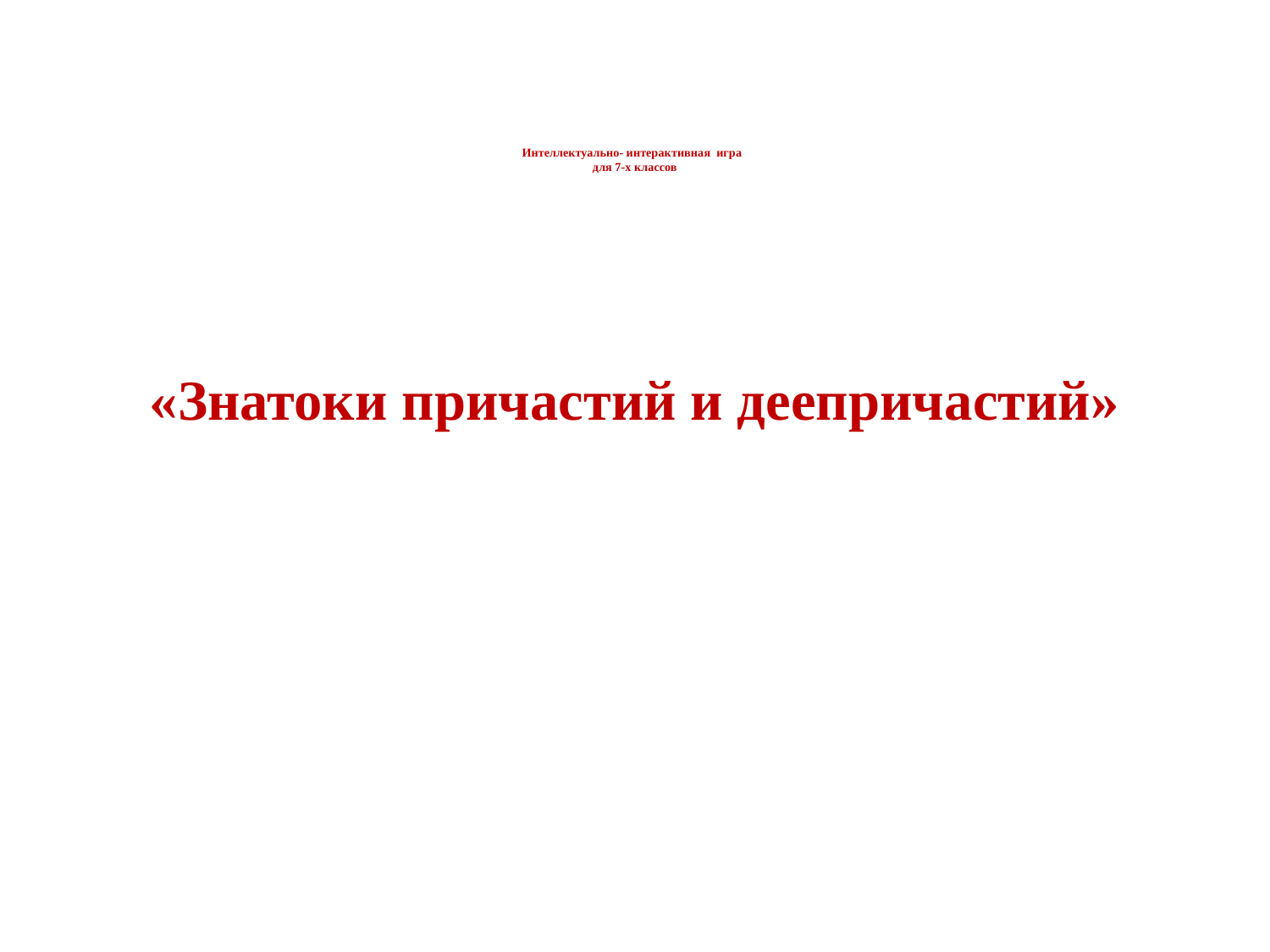

# Интеллектуально- интерактивная  игра для 7-х классов
«Знатоки причастий и деепричастий»